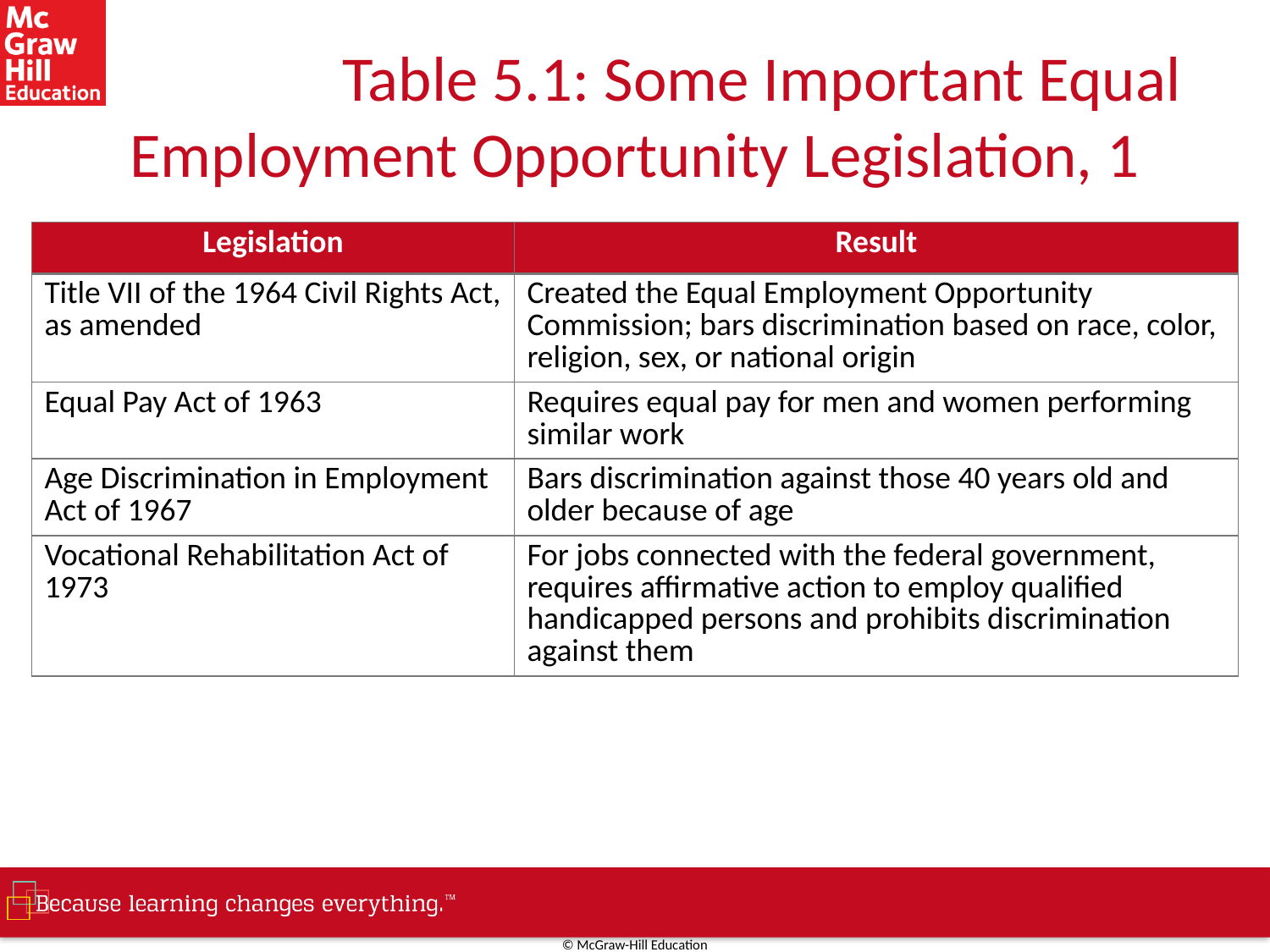

# Table 5.1: Some Important Equal Employment Opportunity Legislation, 1
| Legislation | Result |
| --- | --- |
| Title VII of the 1964 Civil Rights Act, as amended | Created the Equal Employment Opportunity Commission; bars discrimination based on race, color, religion, sex, or national origin |
| Equal Pay Act of 1963 | Requires equal pay for men and women performing similar work |
| Age Discrimination in Employment Act of 1967 | Bars discrimination against those 40 years old and older because of age |
| Vocational Rehabilitation Act of 1973 | For jobs connected with the federal government, requires affirmative action to employ qualified handicapped persons and prohibits discrimination against them |